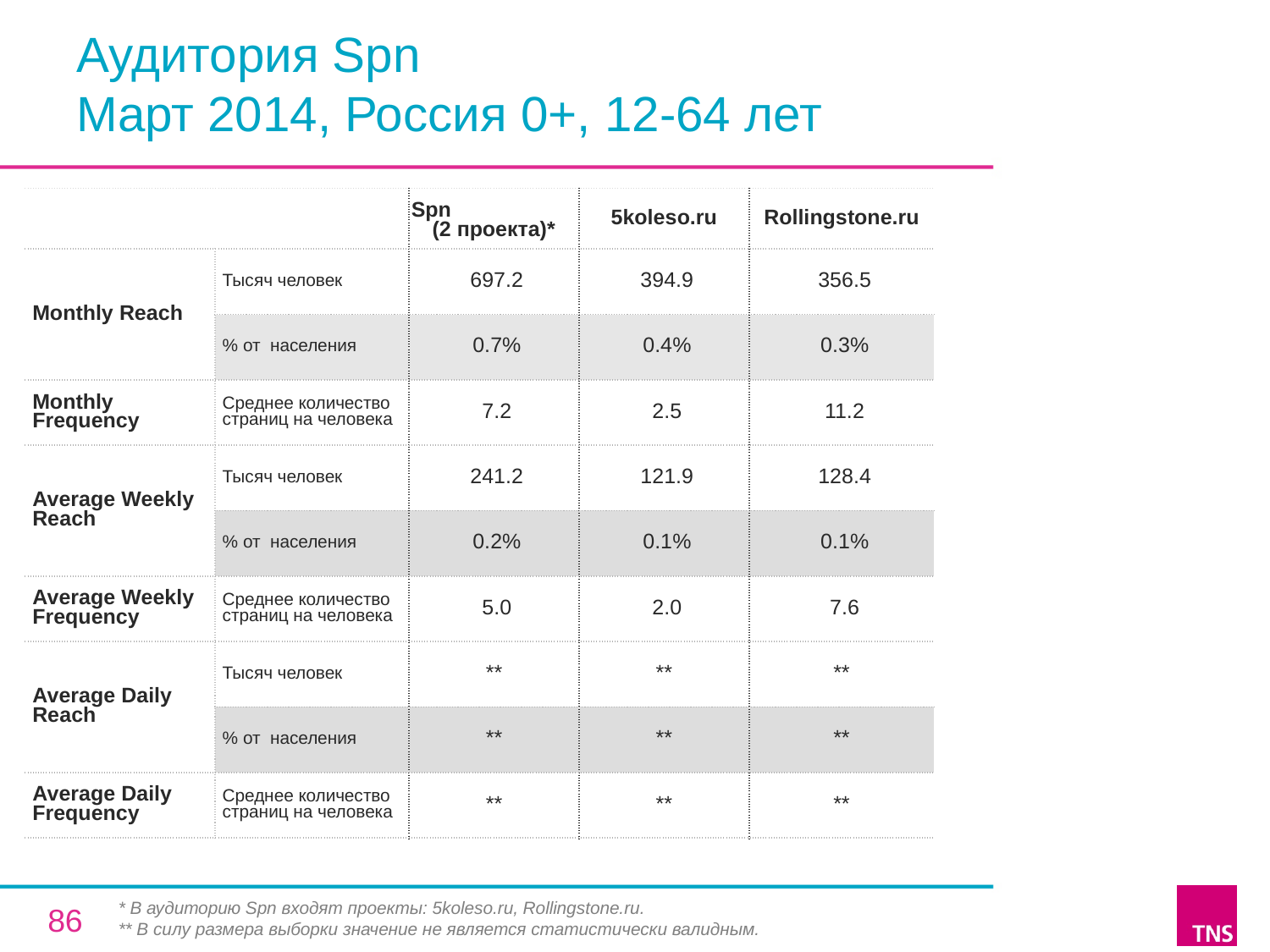

# Аудитория Spn Март 2014, Россия 0+, 12-64 лет
|  |  | Spn (2 проекта)\* | 5koleso.ru | Rollingstone.ru |
| --- | --- | --- | --- | --- |
| Monthly Reach | Тысяч человек | 697.2 | 394.9 | 356.5 |
|  | % от населения | 0.7% | 0.4% | 0.3% |
| Monthly Frequency | Среднее количество страниц на человека | 7.2 | 2.5 | 11.2 |
| Average Weekly Reach | Тысяч человек | 241.2 | 121.9 | 128.4 |
|  | % от населения | 0.2% | 0.1% | 0.1% |
| Average Weekly Frequency | Среднее количество страниц на человека | 5.0 | 2.0 | 7.6 |
| Average Daily Reach | Тысяч человек | \*\* | \*\* | \*\* |
|  | % от населения | \*\* | \*\* | \*\* |
| Average Daily Frequency | Среднее количество страниц на человека | \*\* | \*\* | \*\* |
* В аудиторию Spn входят проекты: 5koleso.ru, Rollingstone.ru.
** В силу размера выборки значение не является статистически валидным.
86